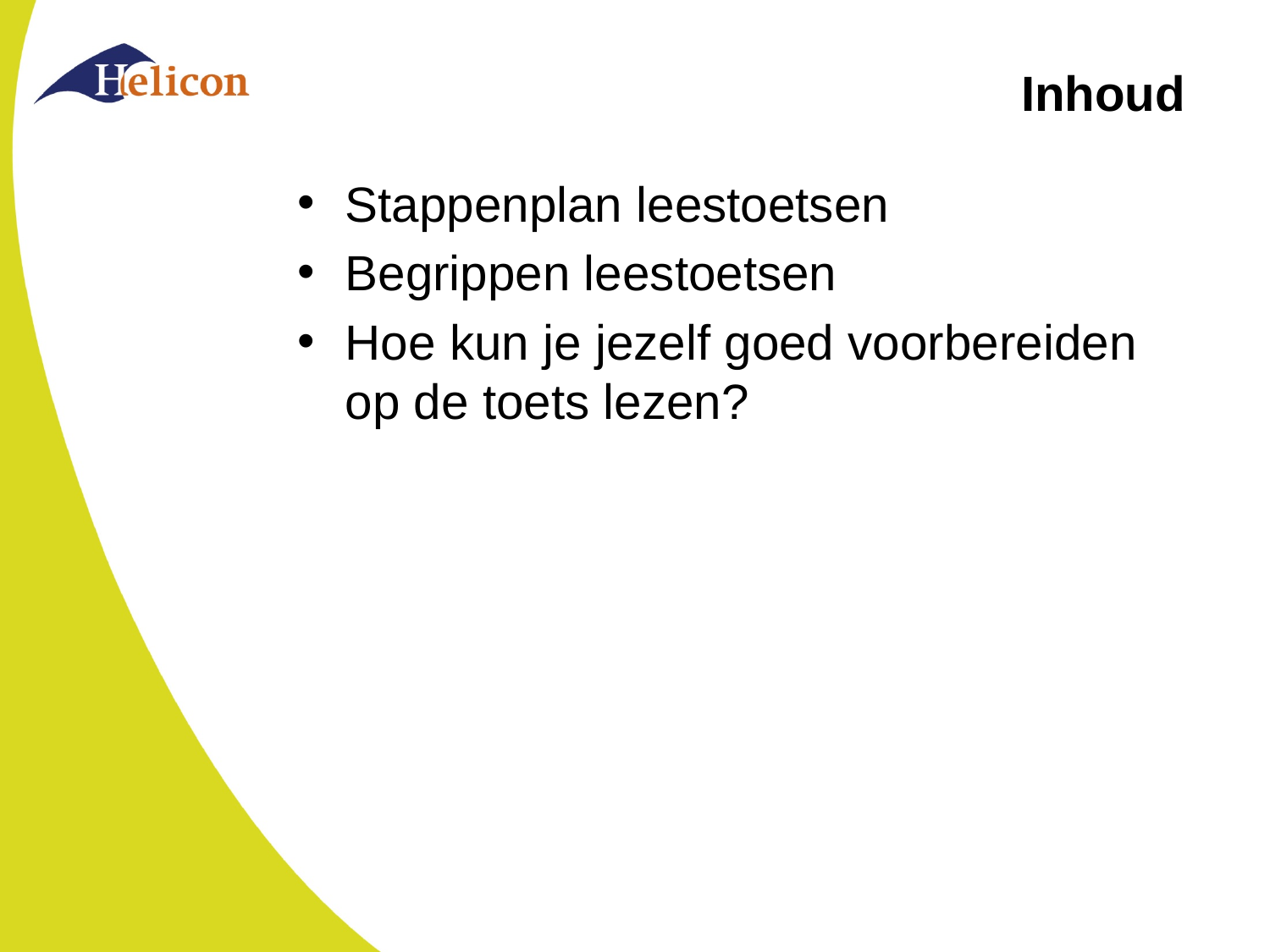

# Inhoud
Stappenplan leestoetsen
Begrippen leestoetsen
Hoe kun je jezelf goed voorbereiden op de toets lezen?